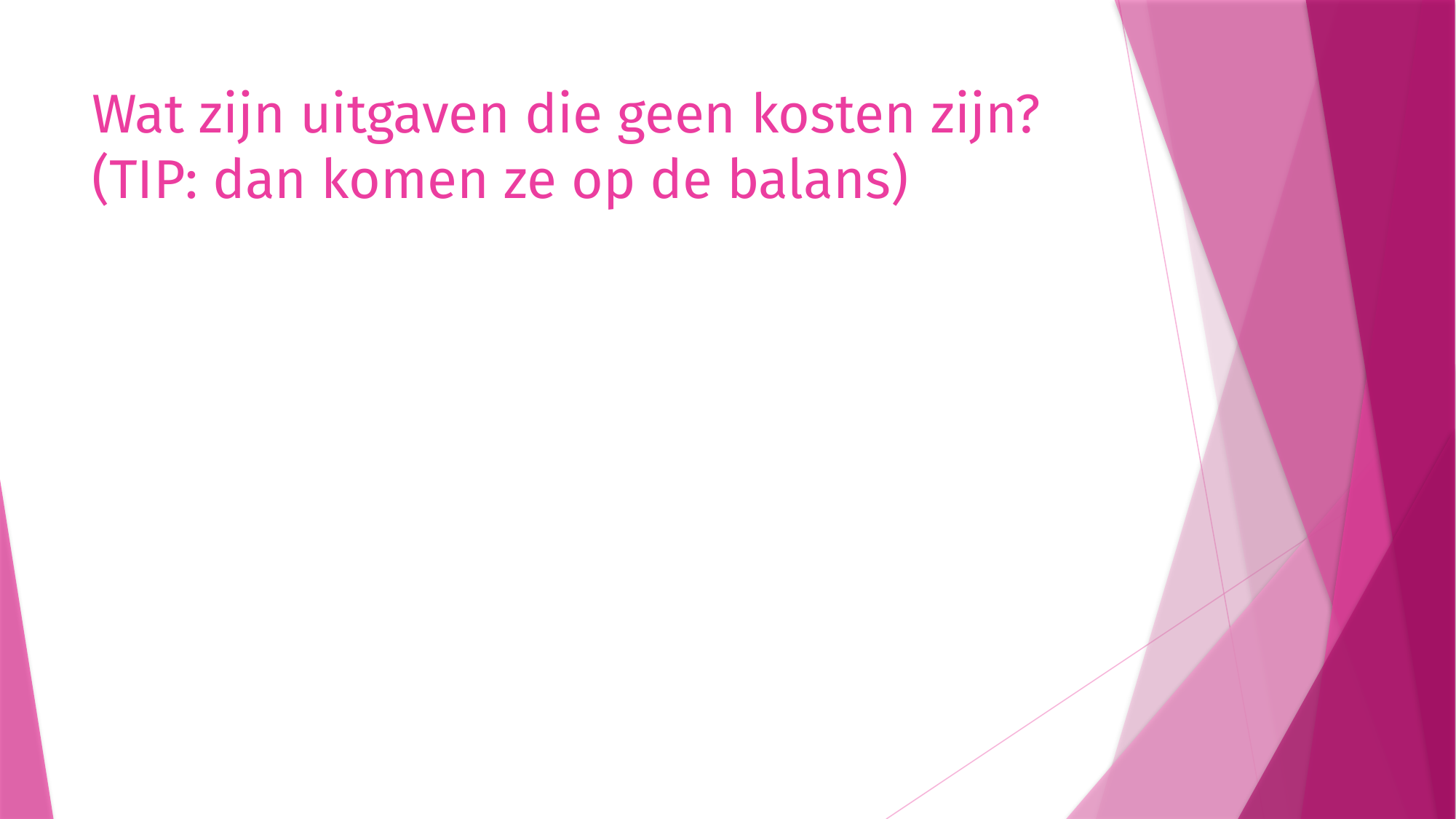

# Wat zijn uitgaven die geen kosten zijn? (TIP: dan komen ze op de balans)